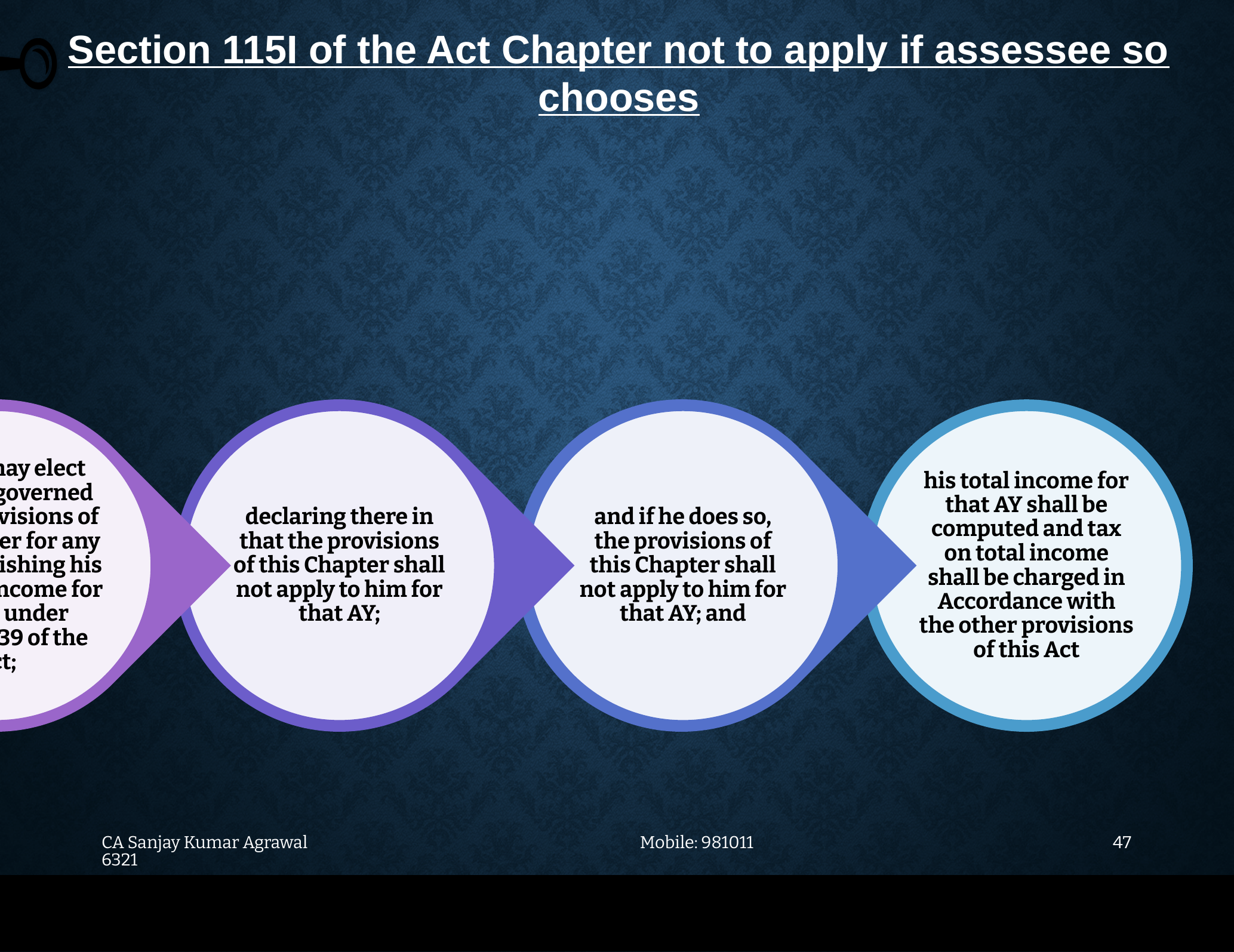

Section 115I of the Act Chapter not to apply if assessee so chooses
his total income for that AY shall be computed and tax on total income shall be charged in Accordance with the other provisions of this Act
and if he does so, the provisions of this Chapter shall not apply to him for that AY; and
declaring there in that the provisions of this Chapter shall not apply to him for that AY;
An NRI may elect not to be governed by the provisions of this Chapter for any AY by furnishing his return of income for that AY under Section 139 of the Act;
CA Sanjay Kumar Agrawal                                                                                                 Mobile: 9810116321
47